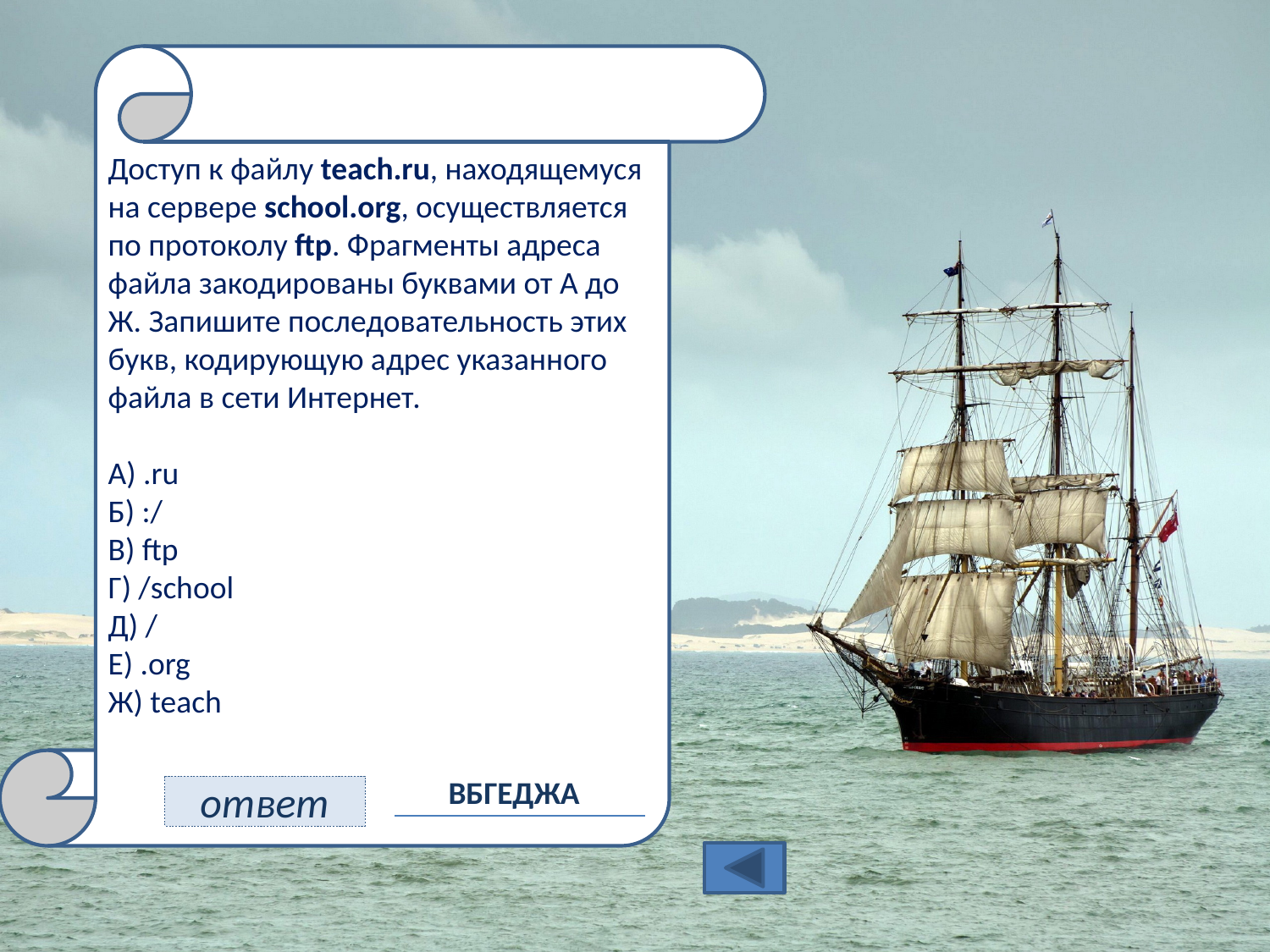

# 11
Доступ к файлу teach.ru, находящемуся на сервере school.org, осуществляется по протоколу ftp. Фрагменты адреса файла закодированы буквами от А до Ж. Запишите последовательность этих букв, кодирующую адрес указанного файла в сети Интернет.

A) .ru
Б) :/
B) ftp
Г) /school
Д) /
Е) .org
Ж) teach

ВБГЕДЖА
ответ